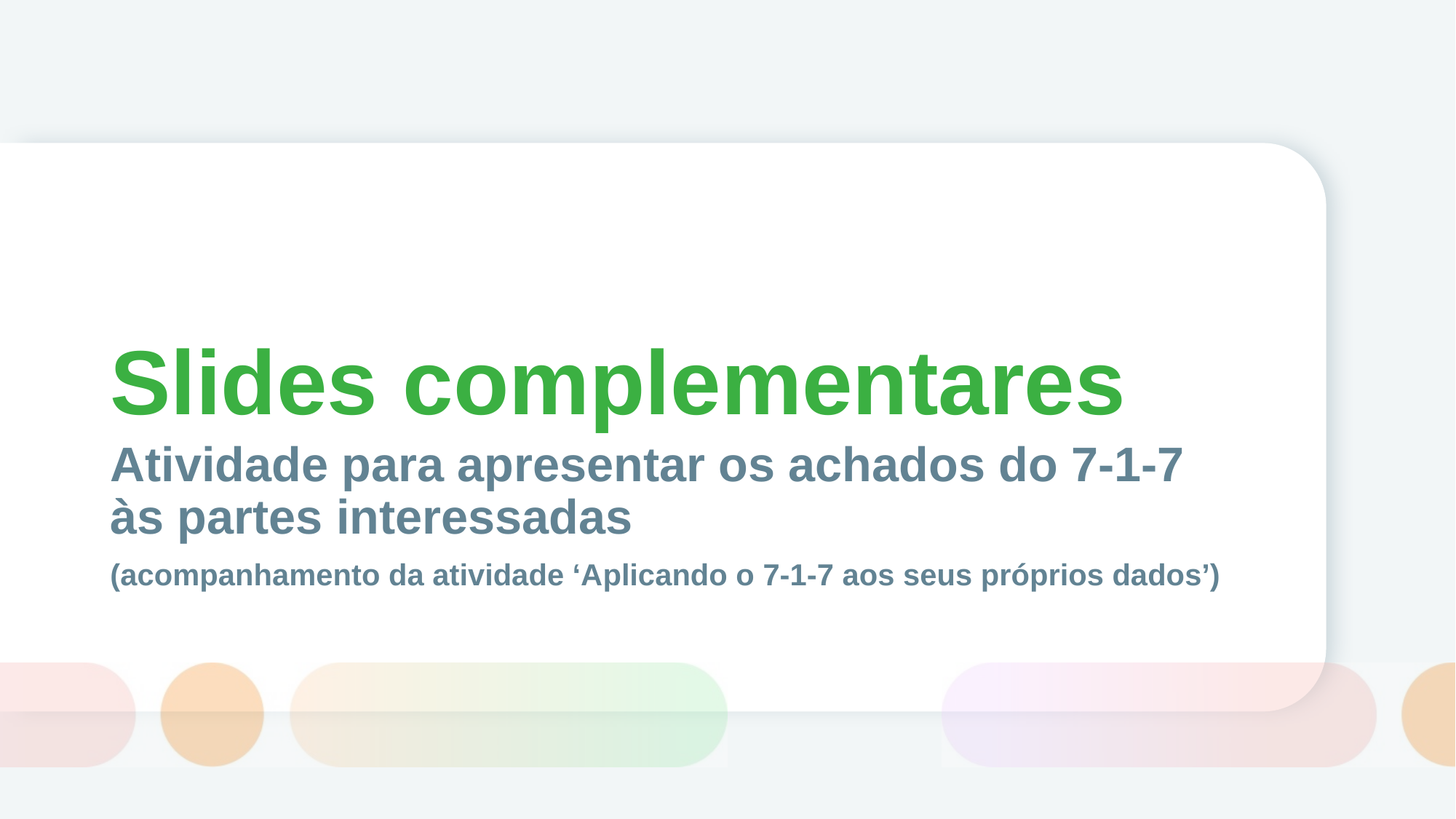

# Slides complementares
Atividade para apresentar os achados do 7-1-7 às partes interessadas
(acompanhamento da atividade ‘Aplicando o 7-1-7 aos seus próprios dados’)